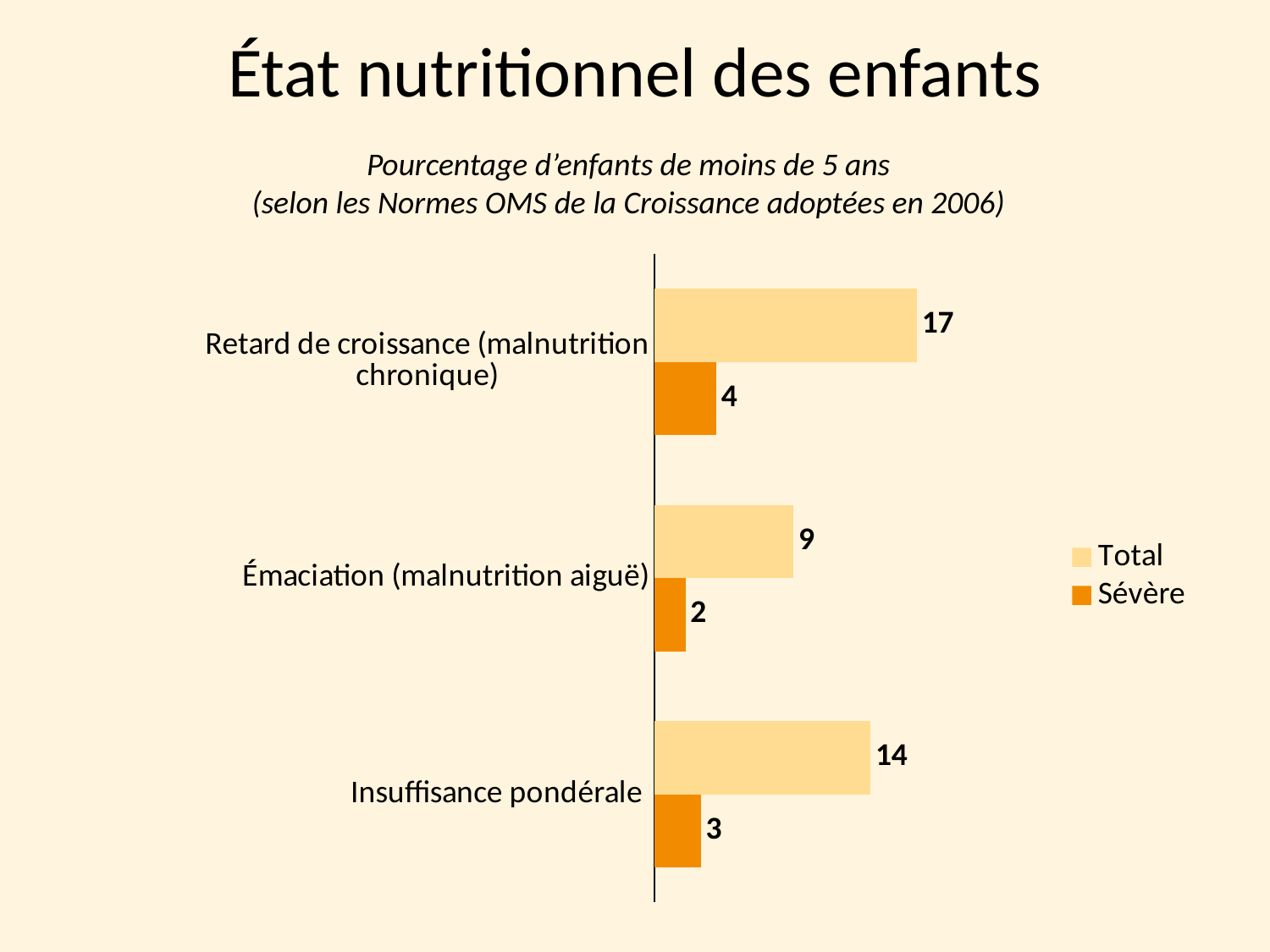

État nutritionnel des enfants
Pourcentage d’enfants de moins de 5 ans
(selon les Normes OMS de la Croissance adoptées en 2006)

### Chart

| Category | Sévère | Total |
|---|---|---|
| Insuffisance pondérale  | 3.0 | 14.0 |
| Émaciation (malnutrition aiguë) | 2.0 | 9.0 |
| Retard de croissance (malnutrition chronique) | 4.0 | 17.0 |